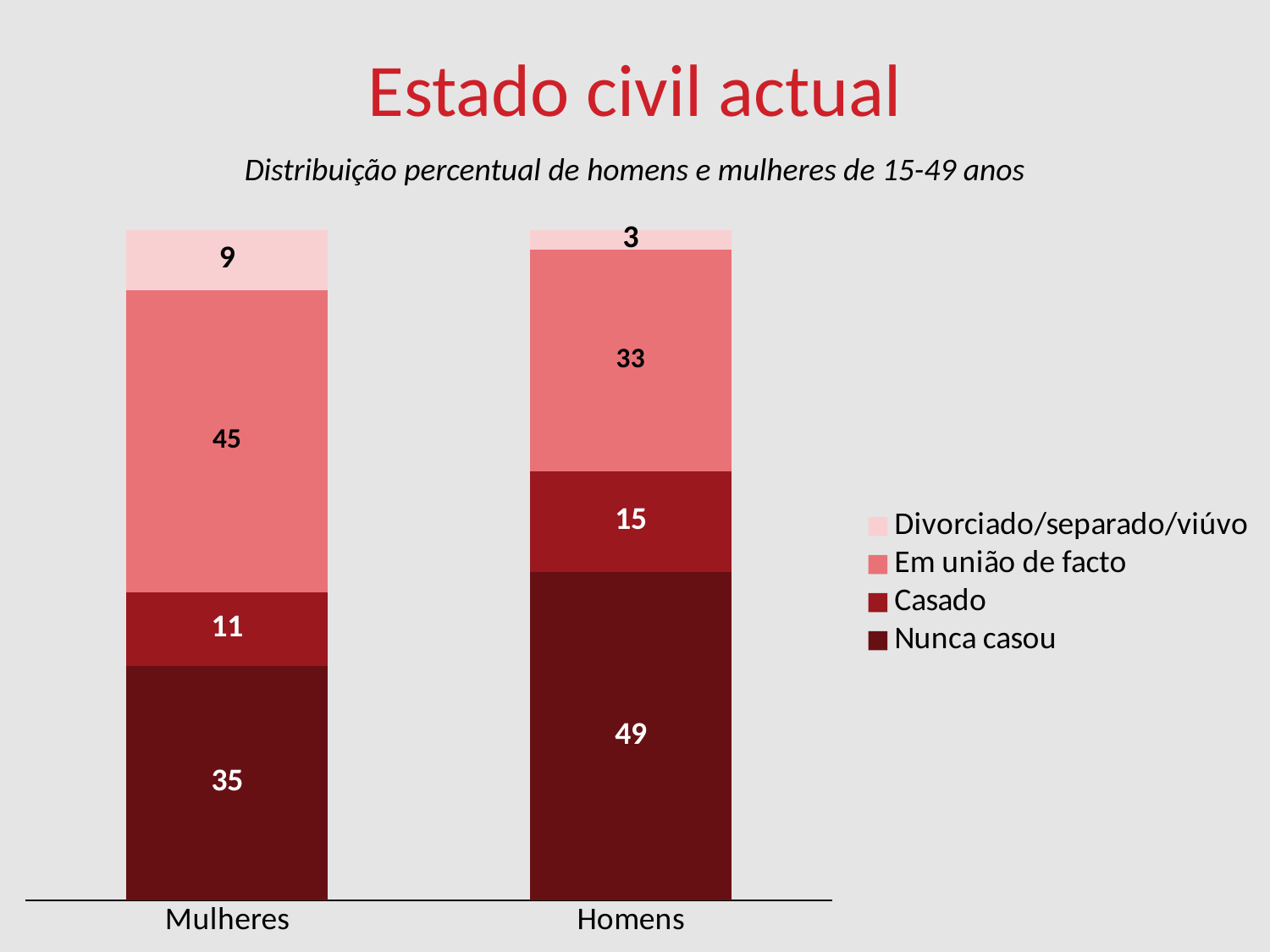

Estado civil actual
Distribuição percentual de homens e mulheres de 15-49 anos

### Chart

| Category | Nunca casou | Casado | Em união de facto | Divorciado/separado/viúvo |
|---|---|---|---|---|
| Mulheres | 35.0 | 11.0 | 45.0 | 9.0 |
| Homens | 49.0 | 15.0 | 33.0 | 3.0 |